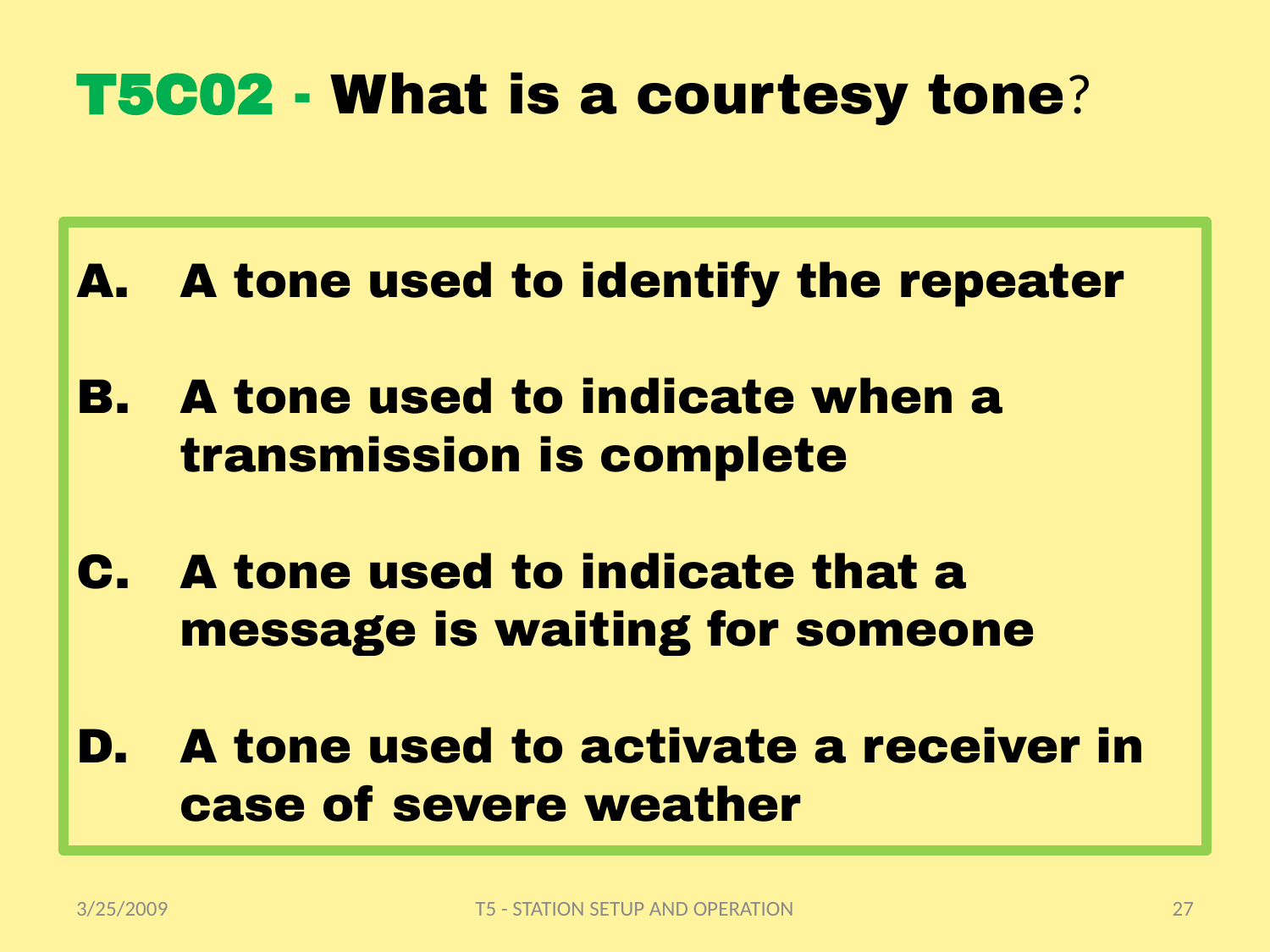

# T5C02 - What is a courtesy tone?

A tone used to identify the repeater

A tone used to indicate when a transmission is complete

A tone used to indicate that a message is waiting for someone

A tone used to activate a receiver in case of severe weather

3/25/2009
T5 - STATION SETUP AND OPERATION
27